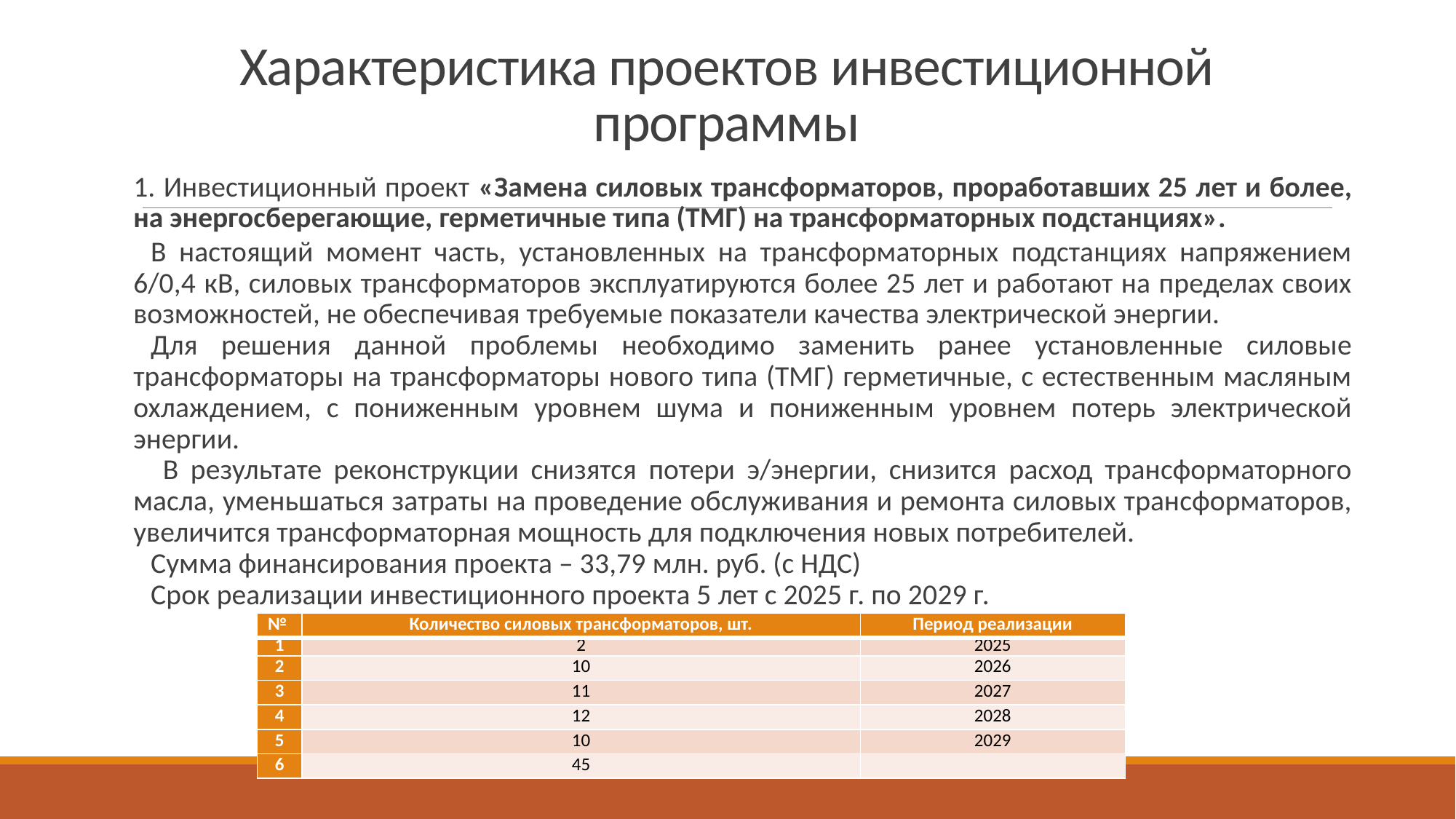

# Характеристика проектов инвестиционной программы
1. Инвестиционный проект «Замена силовых трансформаторов, проработавших 25 лет и более, на энергосберегающие, герметичные типа (ТМГ) на трансформаторных подстанциях».
В настоящий момент часть, установленных на трансформаторных подстанциях напряжением 6/0,4 кВ, силовых трансформаторов эксплуатируются более 25 лет и работают на пределах своих возможностей, не обеспечивая требуемые показатели качества электрической энергии.
Для решения данной проблемы необходимо заменить ранее установленные силовые трансформаторы на трансформаторы нового типа (ТМГ) герметичные, с естественным масляным охлаждением, с пониженным уровнем шума и пониженным уровнем потерь электрической энергии.
 В результате реконструкции снизятся потери э/энергии, снизится расход трансформаторного масла, уменьшаться затраты на проведение обслуживания и ремонта силовых трансформаторов, увеличится трансформаторная мощность для подключения новых потребителей.
Сумма финансирования проекта – 33,79 млн. руб. (с НДС)
Срок реализации инвестиционного проекта 5 лет с 2025 г. по 2029 г.
| № | Количество силовых трансформаторов, шт. | Период реализации |
| --- | --- | --- |
| 1 | 2 | 2025 |
| 2 | 10 | 2026 |
| 3 | 11 | 2027 |
| 4 | 12 | 2028 |
| 5 | 10 | 2029 |
| 6 | 45 |  |